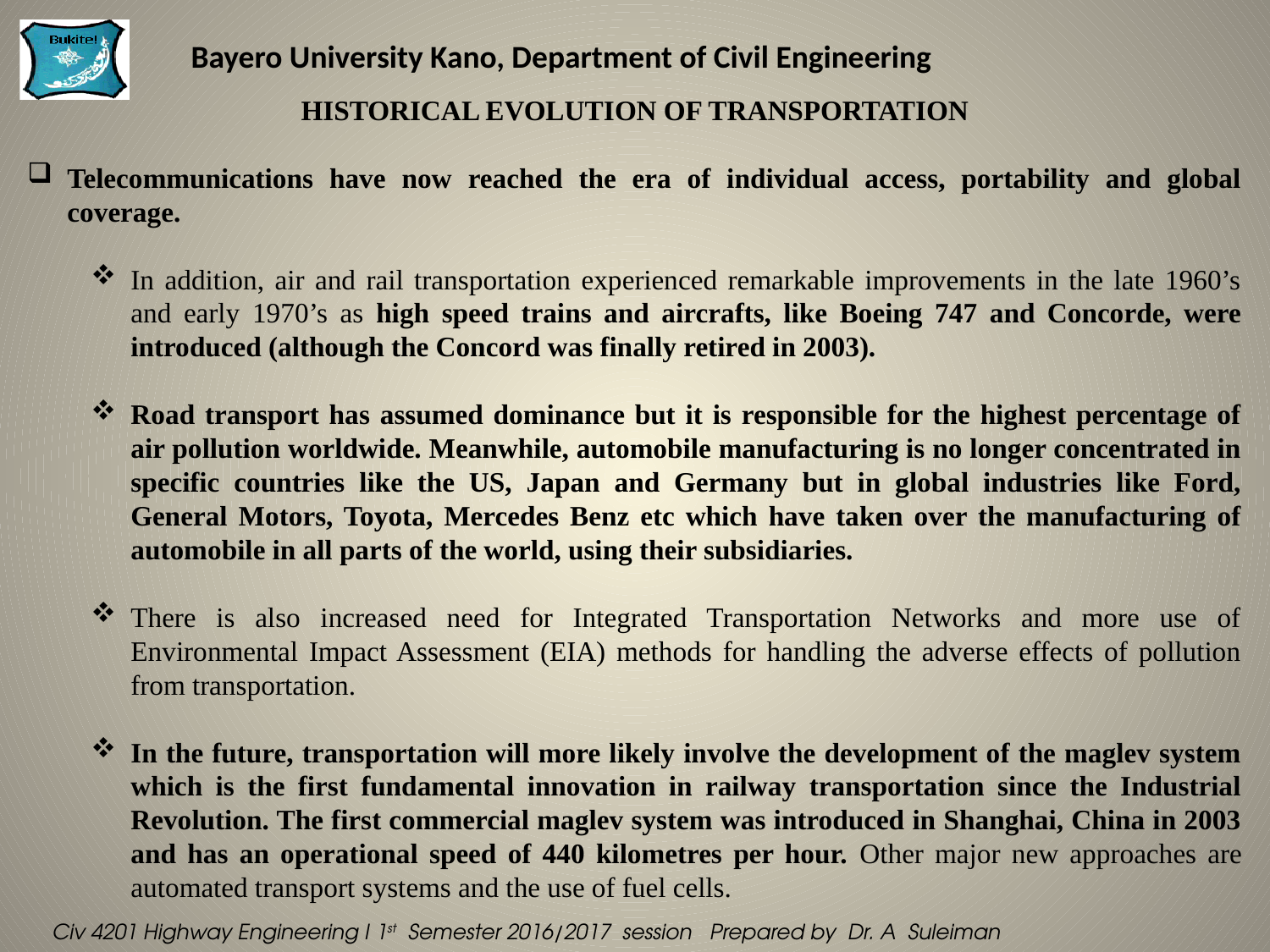

HISTORICAL EVOLUTION OF TRANSPORTATION

Telecommunications have now reached the era of individual access, portability and global coverage.

In addition, air and rail transportation experienced remarkable improvements in the late 1960’s and early 1970’s as high speed trains and aircrafts, like Boeing 747 and Concorde, were introduced (although the Concord was finally retired in 2003).

Road transport has assumed dominance but it is responsible for the highest percentage of air pollution worldwide. Meanwhile, automobile manufacturing is no longer concentrated in specific countries like the US, Japan and Germany but in global industries like Ford, General Motors, Toyota, Mercedes Benz etc which have taken over the manufacturing of automobile in all parts of the world, using their subsidiaries.

There is also increased need for Integrated Transportation Networks and more use of Environmental Impact Assessment (EIA) methods for handling the adverse effects of pollution from transportation.

In the future, transportation will more likely involve the development of the maglev system which is the first fundamental innovation in railway transportation since the Industrial Revolution. The first commercial maglev system was introduced in Shanghai, China in 2003 and has an operational speed of 440 kilometres per hour. Other major new approaches are automated transport systems and the use of fuel cells.